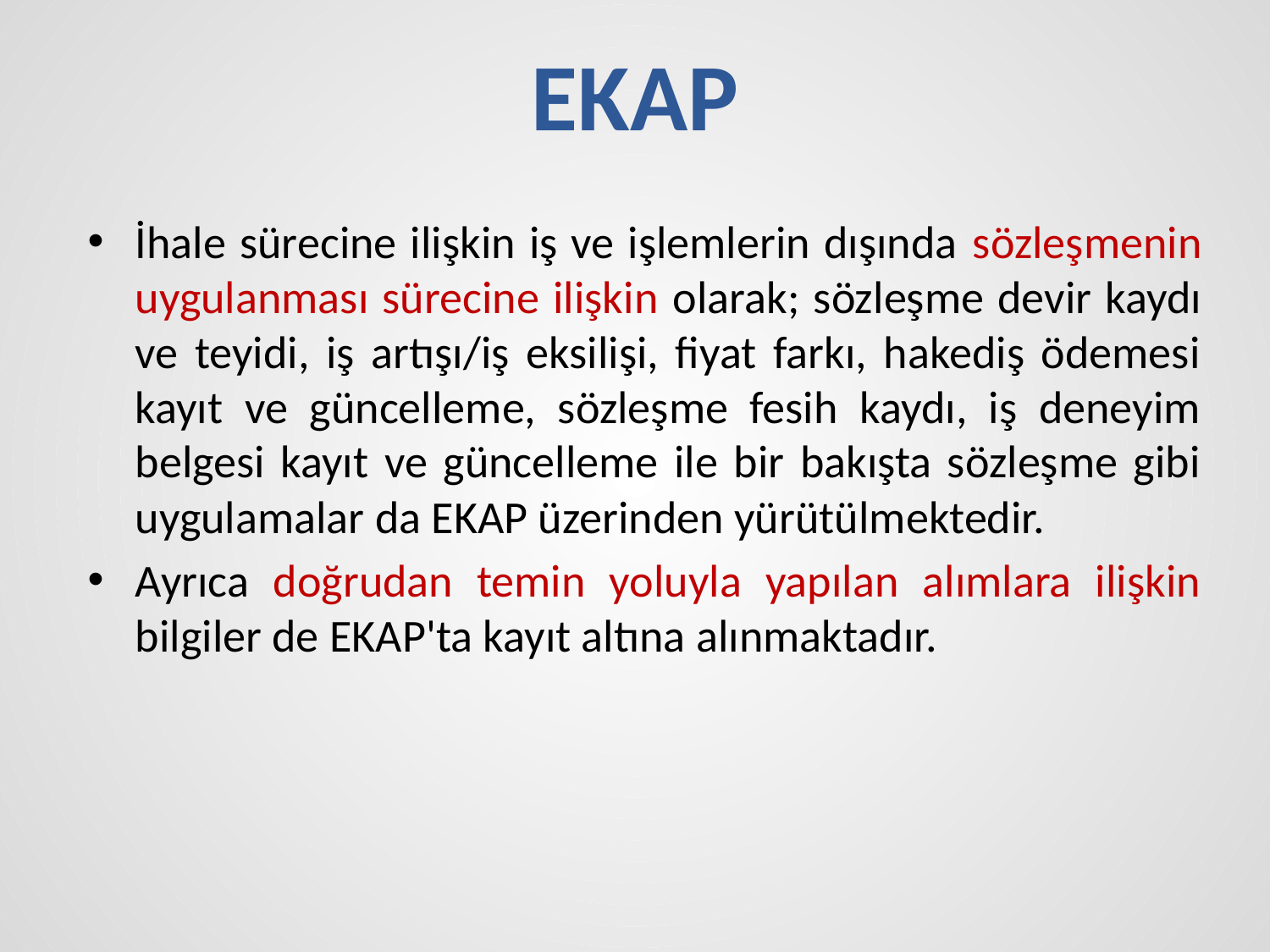

# EKAP
İhale sürecine ilişkin iş ve işlemlerin dışında sözleşmenin uygulanması sürecine ilişkin olarak; sözleşme devir kaydı ve teyidi, iş artışı/iş eksilişi, fiyat farkı, hakediş ödemesi kayıt ve güncelleme, sözleşme fesih kaydı, iş deneyim belgesi kayıt ve güncelleme ile bir bakışta sözleşme gibi uygulamalar da EKAP üzerinden yürütülmektedir.
Ayrıca doğrudan temin yoluyla yapılan alımlara ilişkin bilgiler de EKAP'ta kayıt altına alınmaktadır.